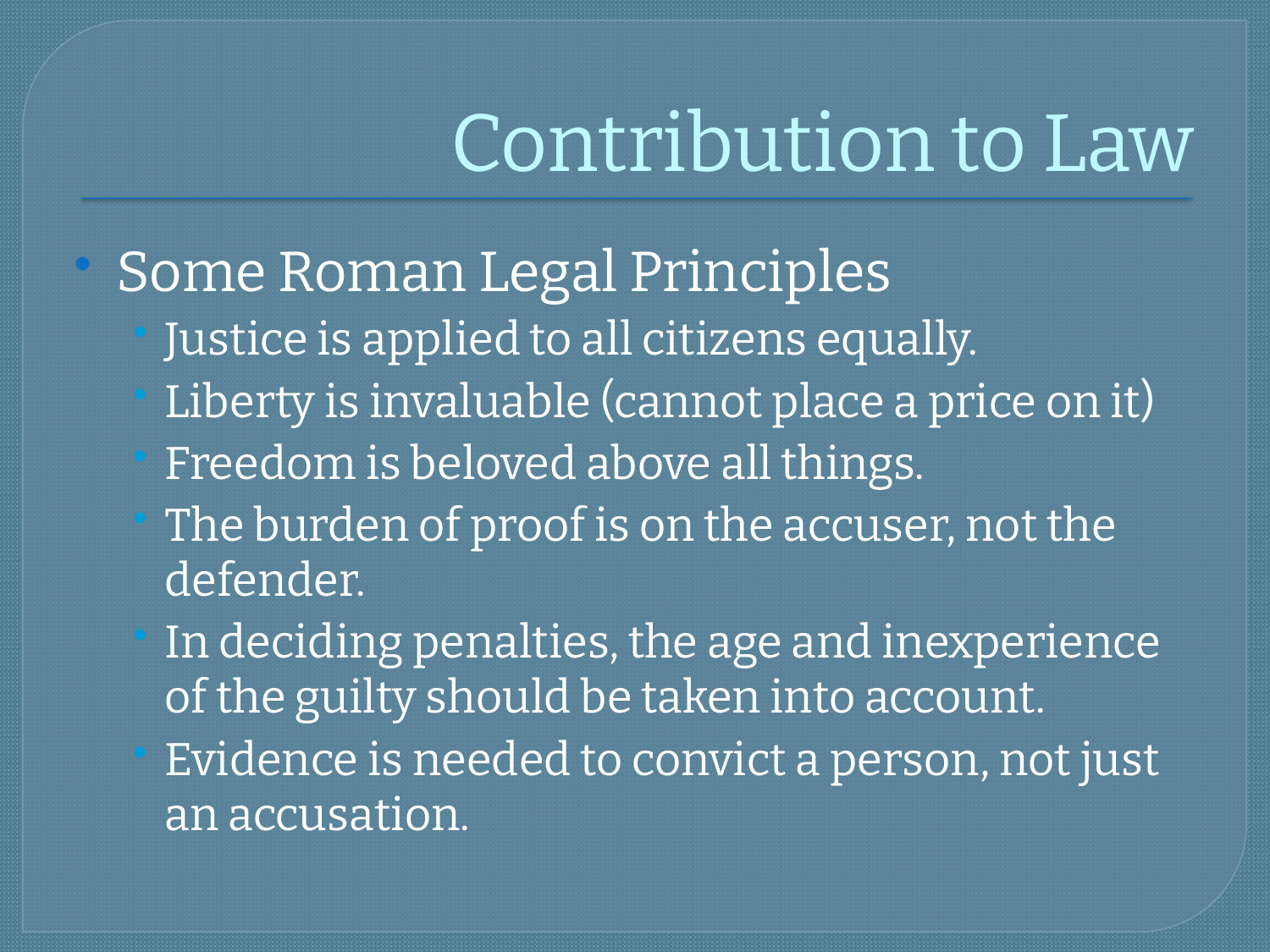

# Contribution to Law
Some Roman Legal Principles
Justice is applied to all citizens equally.
Liberty is invaluable (cannot place a price on it)
Freedom is beloved above all things.
The burden of proof is on the accuser, not the defender.
In deciding penalties, the age and inexperience of the guilty should be taken into account.
Evidence is needed to convict a person, not just an accusation.